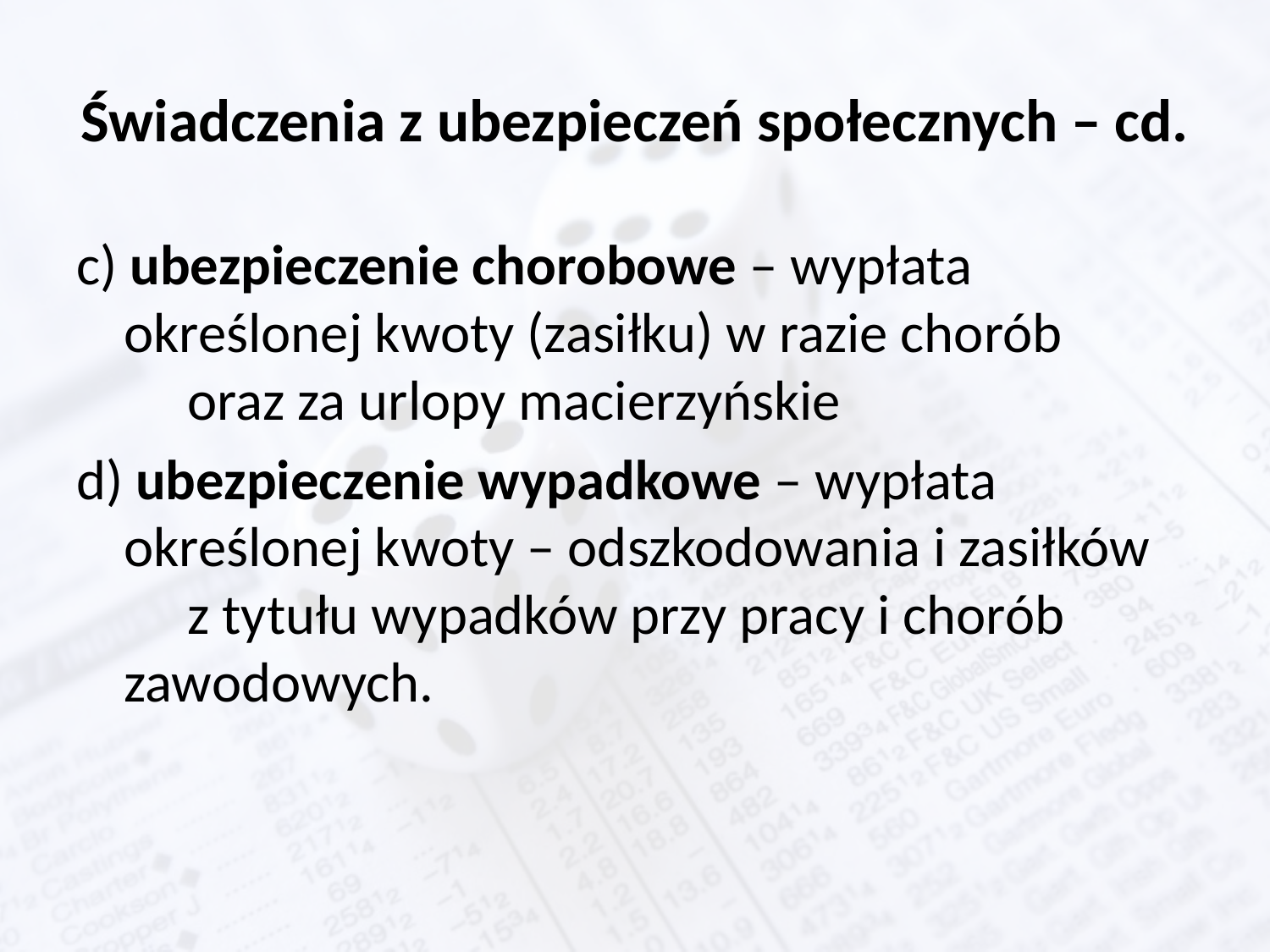

# Świadczenia z ubezpieczeń społecznych – cd.
c) ubezpieczenie chorobowe – wypłata określonej kwoty (zasiłku) w razie chorób                oraz za urlopy macierzyńskie
d) ubezpieczenie wypadkowe – wypłata określonej kwoty – odszkodowania i zasiłków         z tytułu wypadków przy pracy i chorób zawodowych.